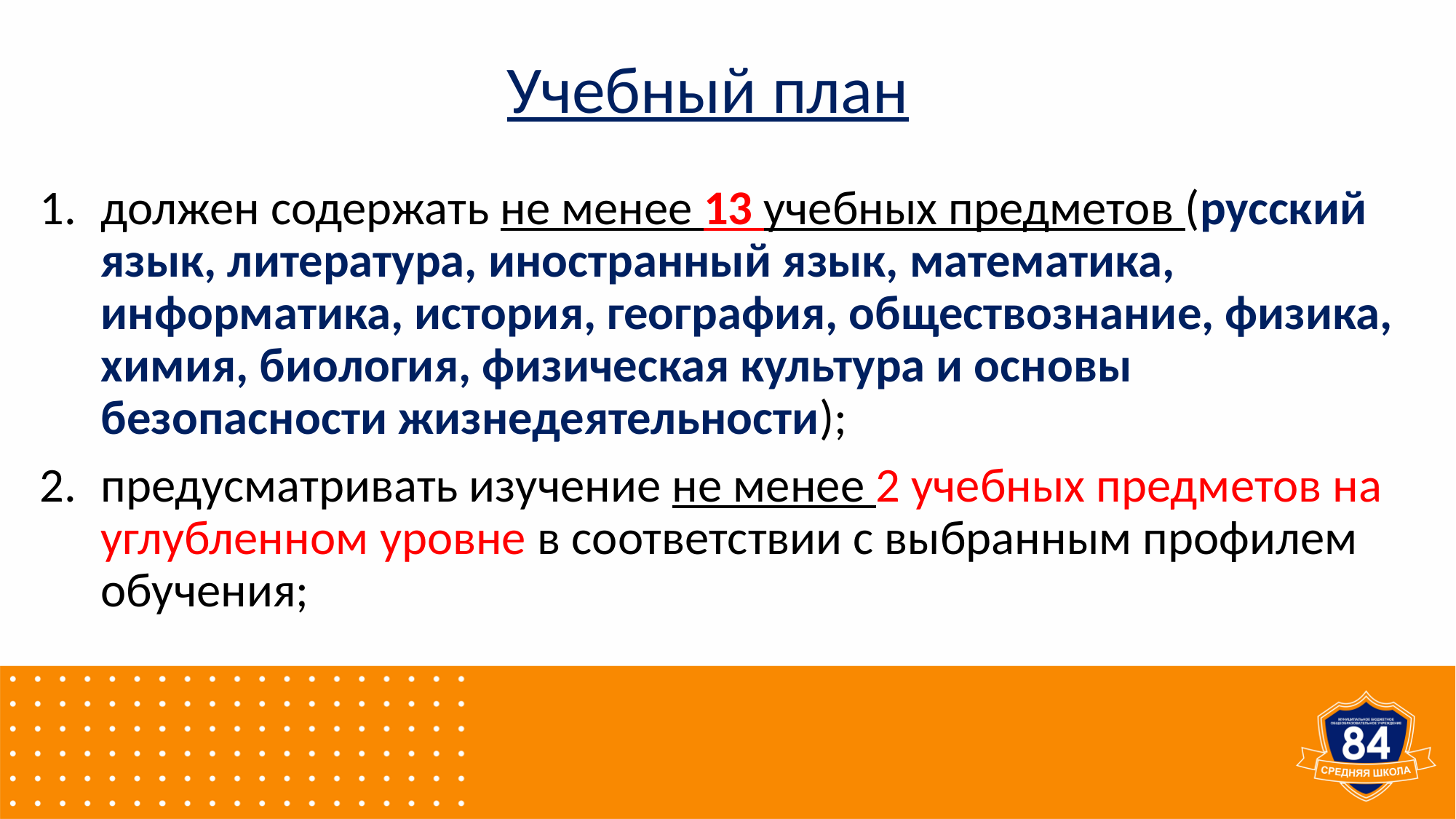

# Учебный план
должен содержать не менее 13 учебных предметов (русский язык, литература, иностранный язык, математика, информатика, история, география, обществознание, физика, химия, биология, физическая культура и основы безопасности жизнедеятельности);
предусматривать изучение не менее 2 учебных предметов на углубленном уровне в соответствии с выбранным профилем обучения;